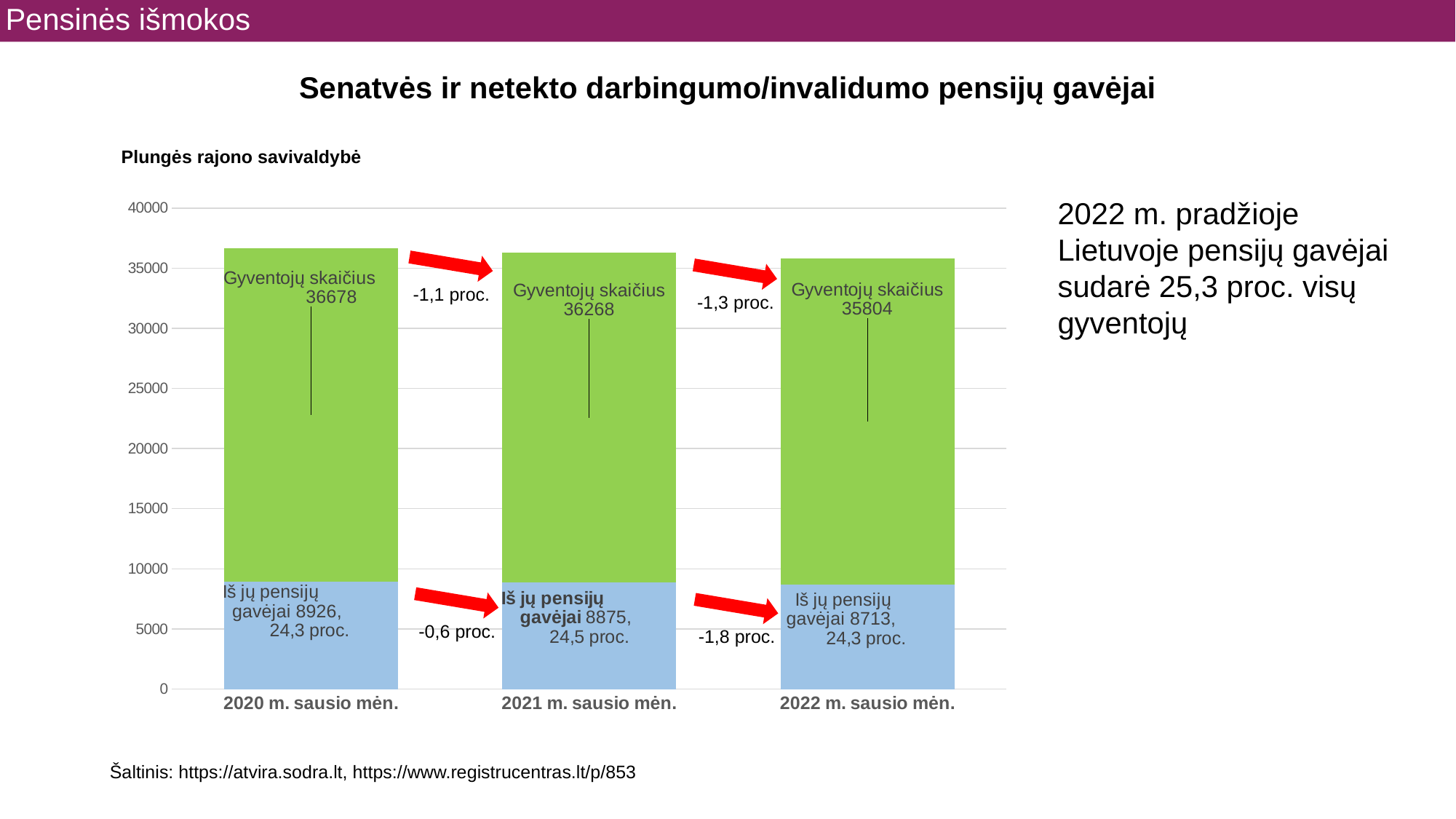

Pensinės išmokos
Senatvės ir netekto darbingumo/invalidumo pensijų gavėjai
Plungės rajono savivaldybė

### Chart

| Category | Senatvės ir netekto darbingumo/invalidumo pensijų gavėjų skaičius | Nepensininkų skaičius |
|---|---|---|
| 2020 m. sausio mėn. | 8926.0 | 27752.0 |
| 2021 m. sausio mėn. | 8875.0 | 27393.0 |
| 2022 m. sausio mėn. | 8713.0 | 27091.0 |

-1,1 proc.
-1,3 proc.

-0,6 proc.
-1,8 proc.
2022 m. pradžioje Lietuvoje pensijų gavėjai sudarė 25,3 proc. visų gyventojų
Šaltinis: https://atvira.sodra.lt, https://www.registrucentras.lt/p/853